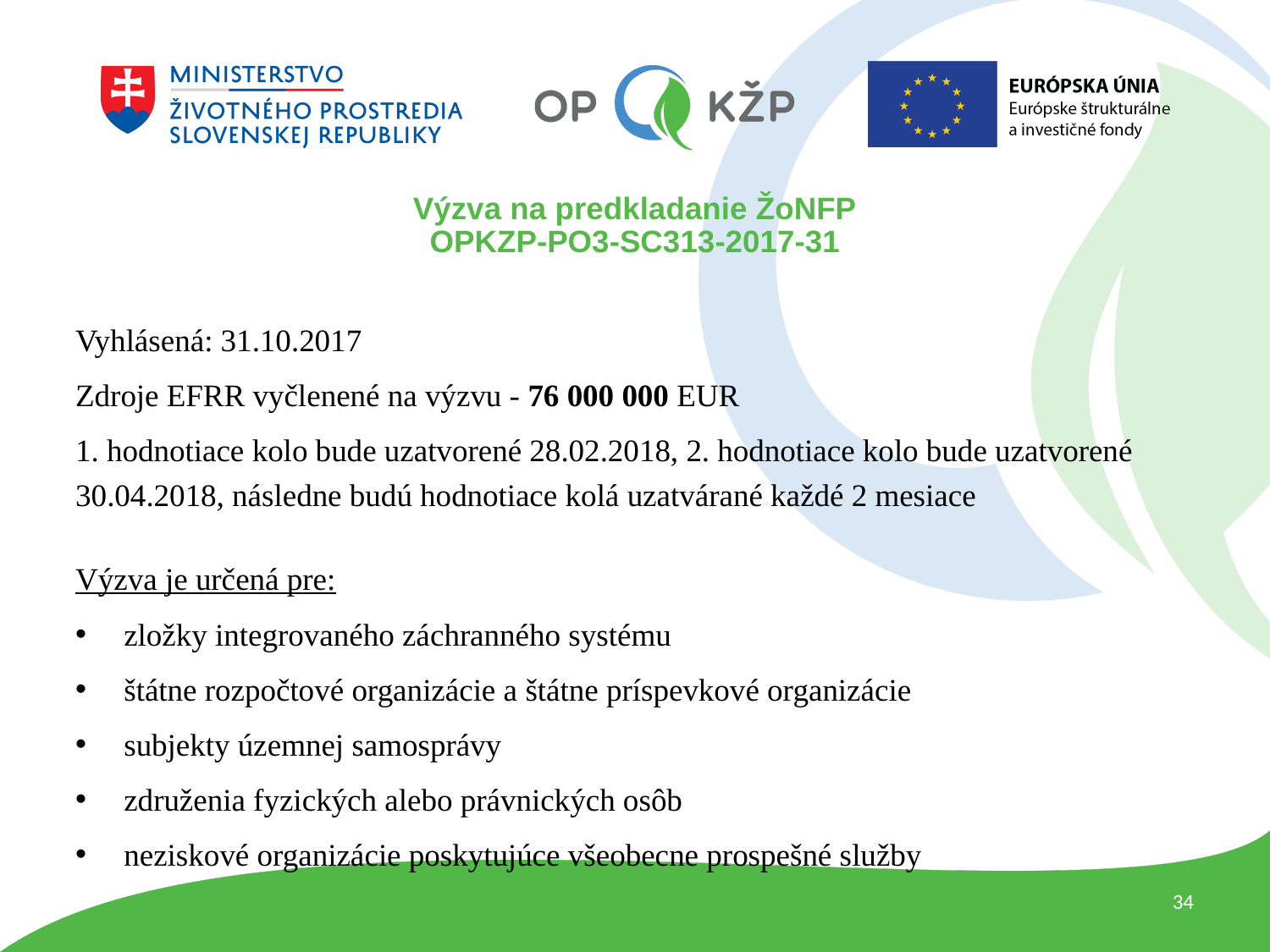

# Výzva na predkladanie ŽoNFP OPKZP-PO3-SC313-2017-31
Vyhlásená: 31.10.2017
Zdroje EFRR vyčlenené na výzvu - 76 000 000 EUR
1. hodnotiace kolo bude uzatvorené 28.02.2018, 2. hodnotiace kolo bude uzatvorené 30.04.2018, následne budú hodnotiace kolá uzatvárané každé 2 mesiace

Výzva je určená pre:
zložky integrovaného záchranného systému
štátne rozpočtové organizácie a štátne príspevkové organizácie
subjekty územnej samosprávy
združenia fyzických alebo právnických osôb
neziskové organizácie poskytujúce všeobecne prospešné služby
34